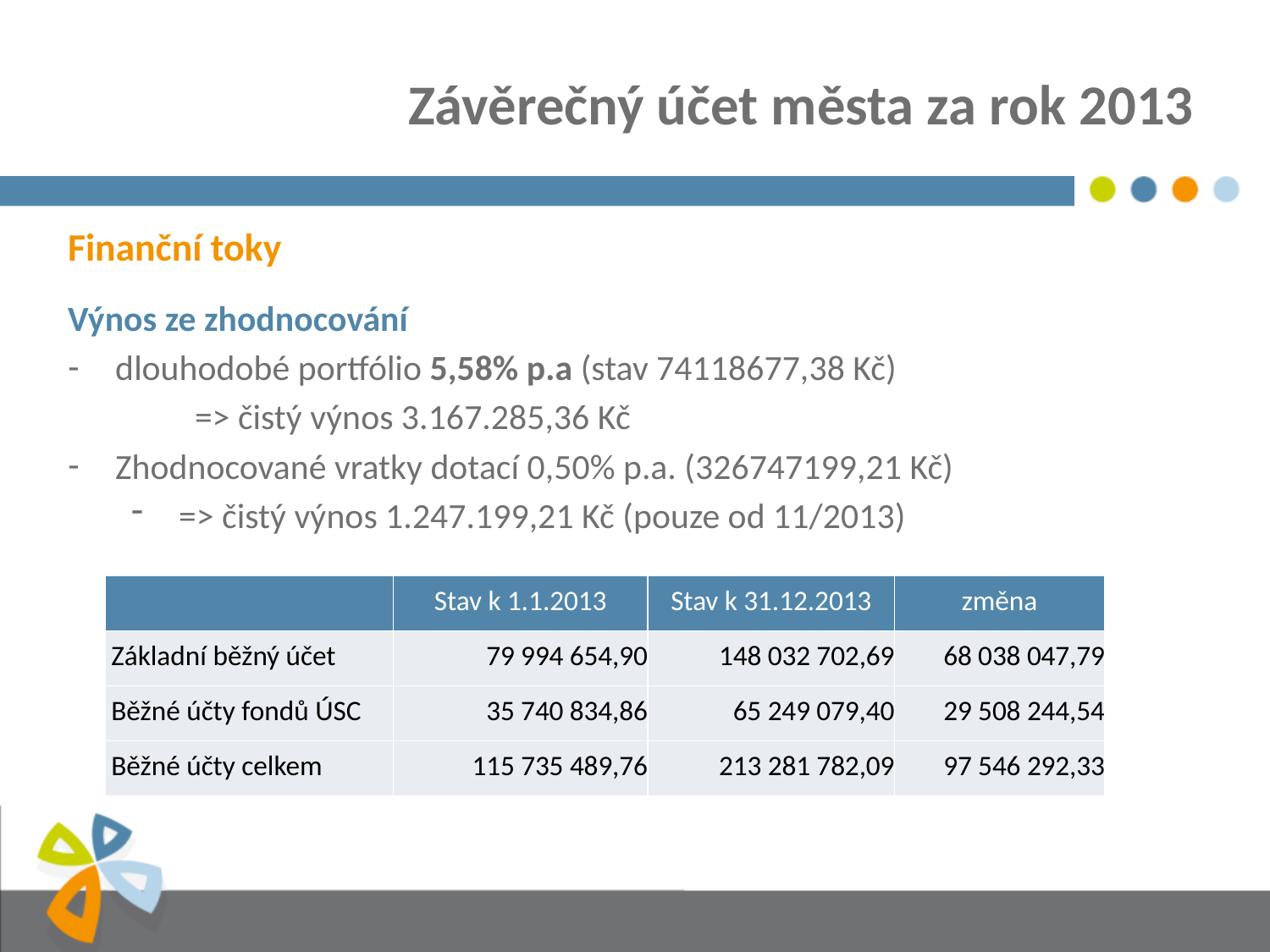

# Závěrečný účet města za rok 2013
Finanční toky

Výnos ze zhodnocování
dlouhodobé portfólio 5,58% p.a (stav 74118677,38 Kč)
	=> čistý výnos 3.167.285,36 Kč
Zhodnocované vratky dotací 0,50% p.a. (326747199,21 Kč)
=> čistý výnos 1.247.199,21 Kč (pouze od 11/2013)

|  | Stav k 1.1.2013 | Stav k 31.12.2013 | změna |
| --- | --- | --- | --- |
| Základní běžný účet | 79 994 654,90 | 148 032 702,69 | 68 038 047,79 |
| Běžné účty fondů ÚSC | 35 740 834,86 | 65 249 079,40 | 29 508 244,54 |
| Běžné účty celkem | 115 735 489,76 | 213 281 782,09 | 97 546 292,33 |